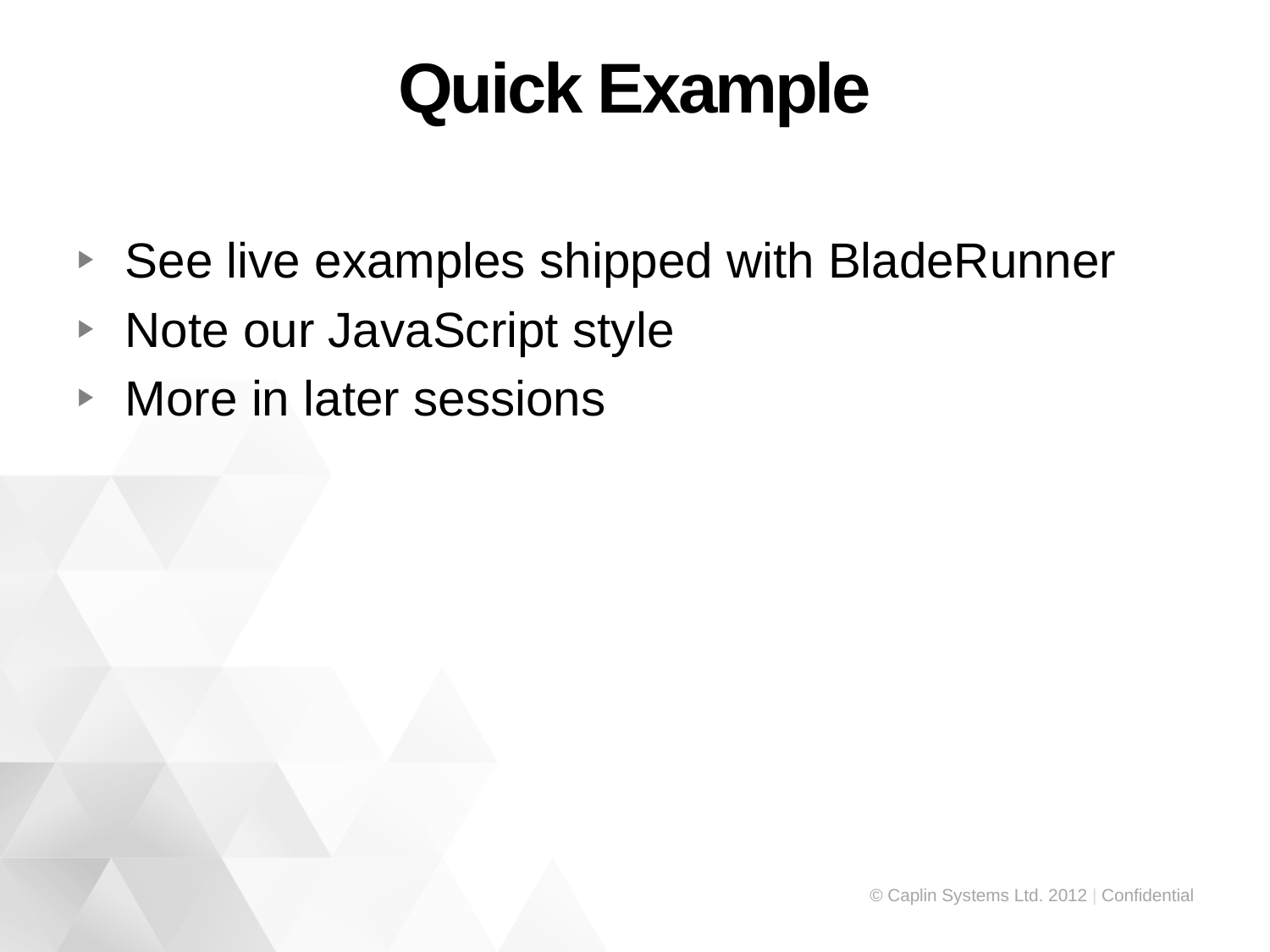

# Quick Example
See live examples shipped with BladeRunner
Note our JavaScript style
More in later sessions